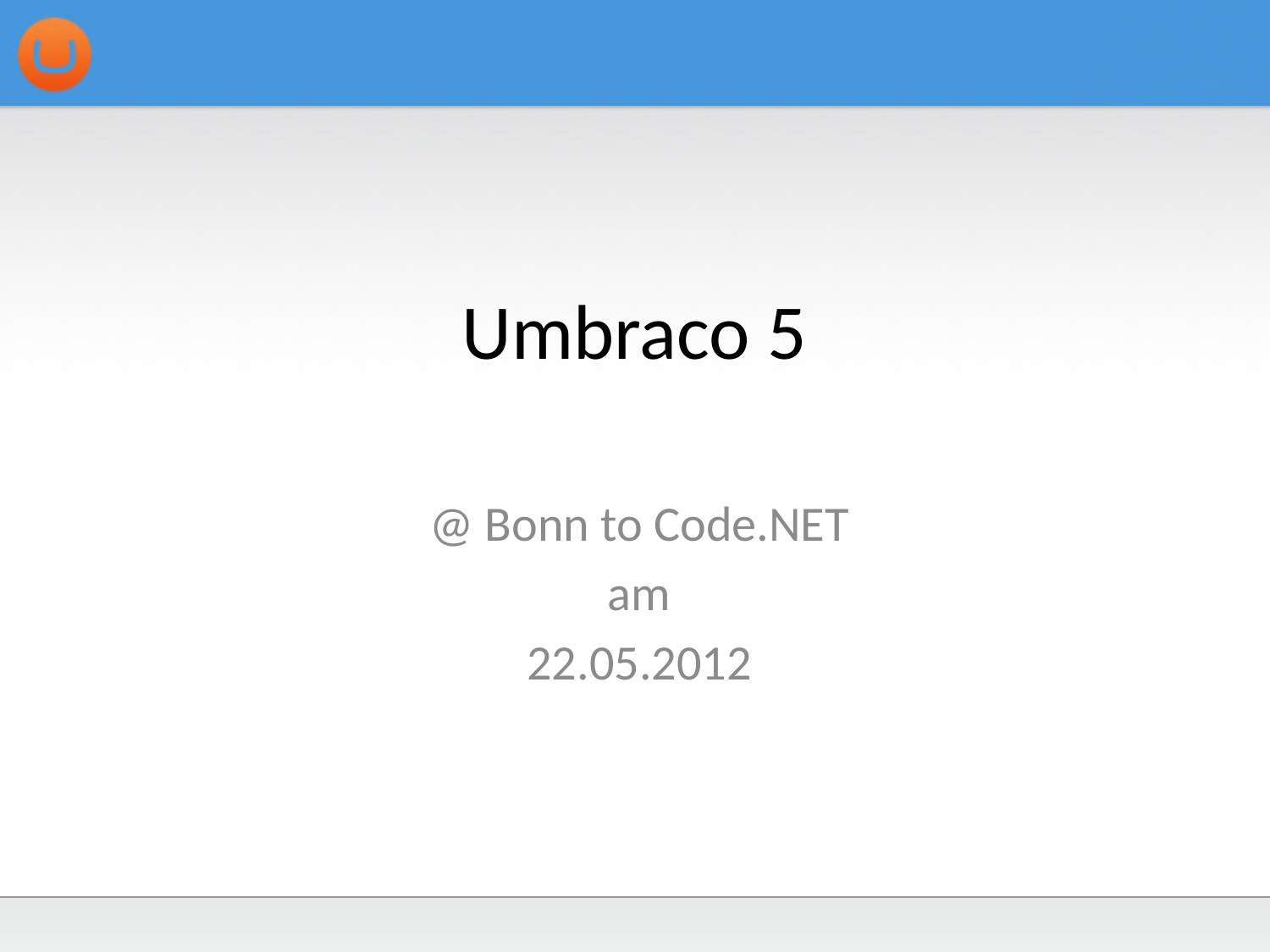

# Umbraco 5
@ Bonn to Code.NET
am
22.05.2012